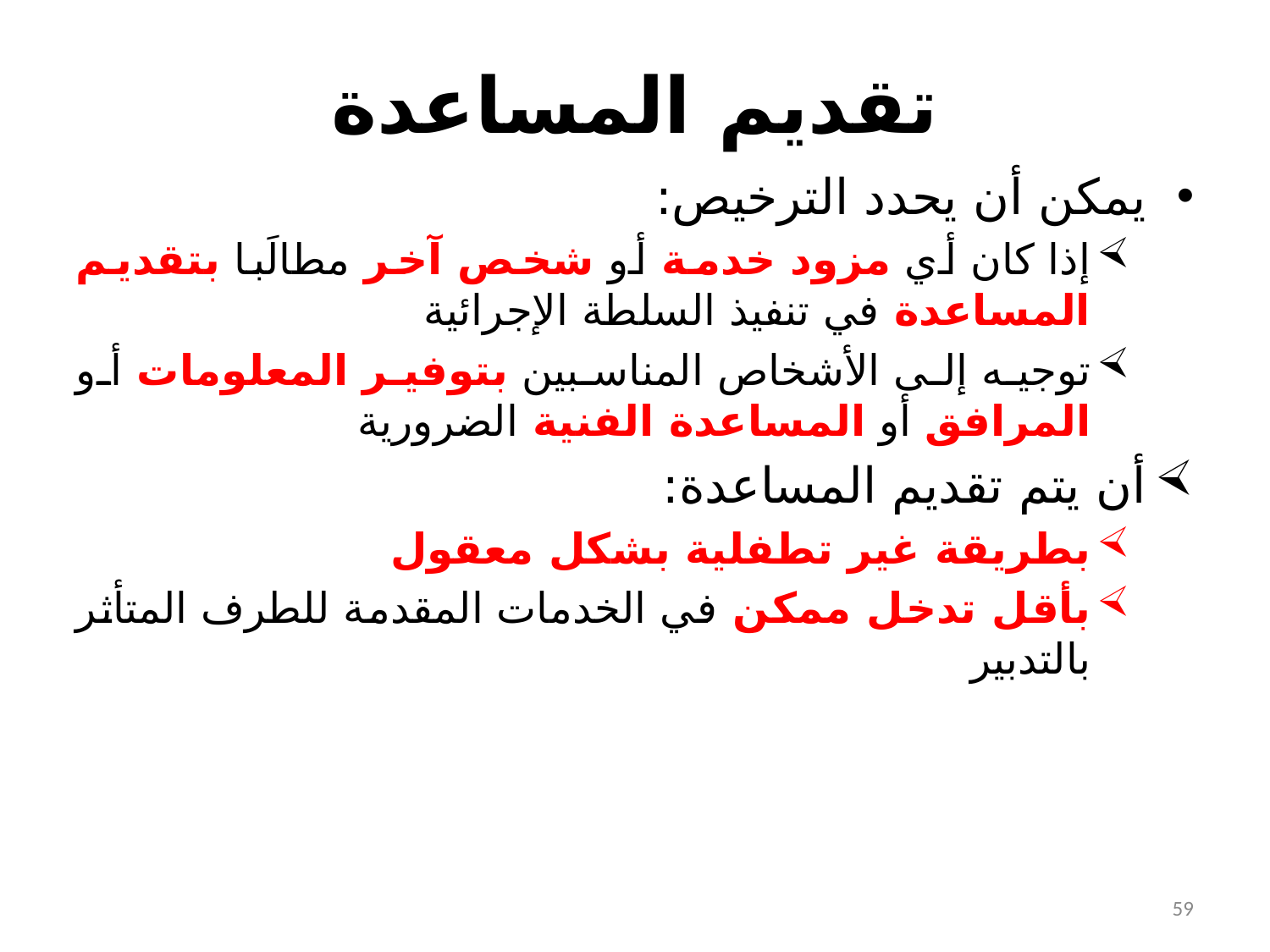

# تقديم المساعدة
يمكن أن يحدد الترخيص:
إذا كان أي مزود خدمة أو شخص آخر مطالَبا بتقديم المساعدة في تنفيذ السلطة الإجرائية
توجيه إلى الأشخاص المناسبين بتوفير المعلومات أو المرافق أو المساعدة الفنية الضرورية
أن يتم تقديم المساعدة:
بطريقة غير تطفلية بشكل معقول
بأقل تدخل ممكن في الخدمات المقدمة للطرف المتأثر بالتدبير
59